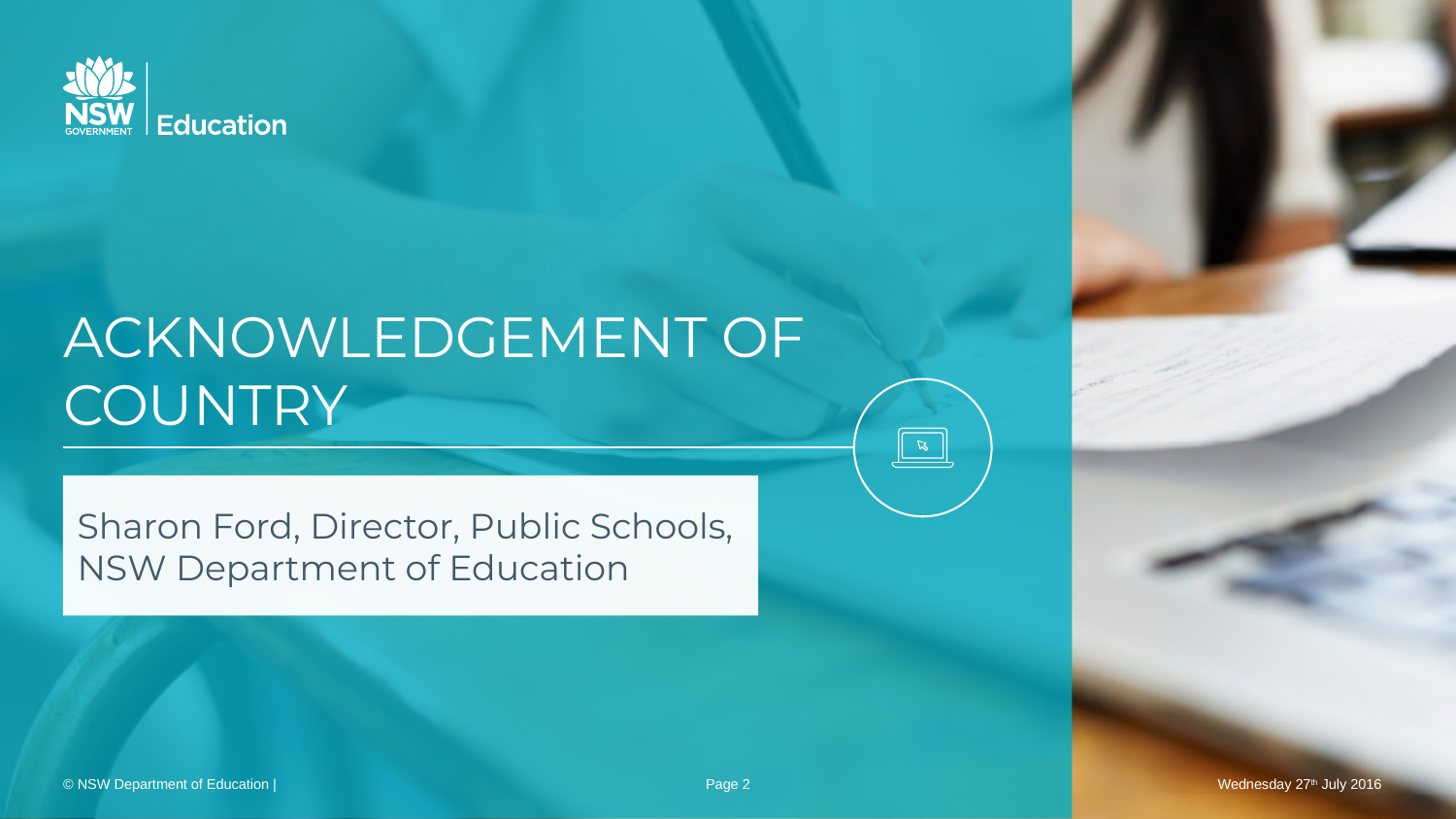

# ACKNOWLEDGEMENT OF COUNTRY
Sharon Ford, Director, Public Schools, NSW Department of Education
© NSW Department of Education |
Page 2
Wednesday 27th July 2016